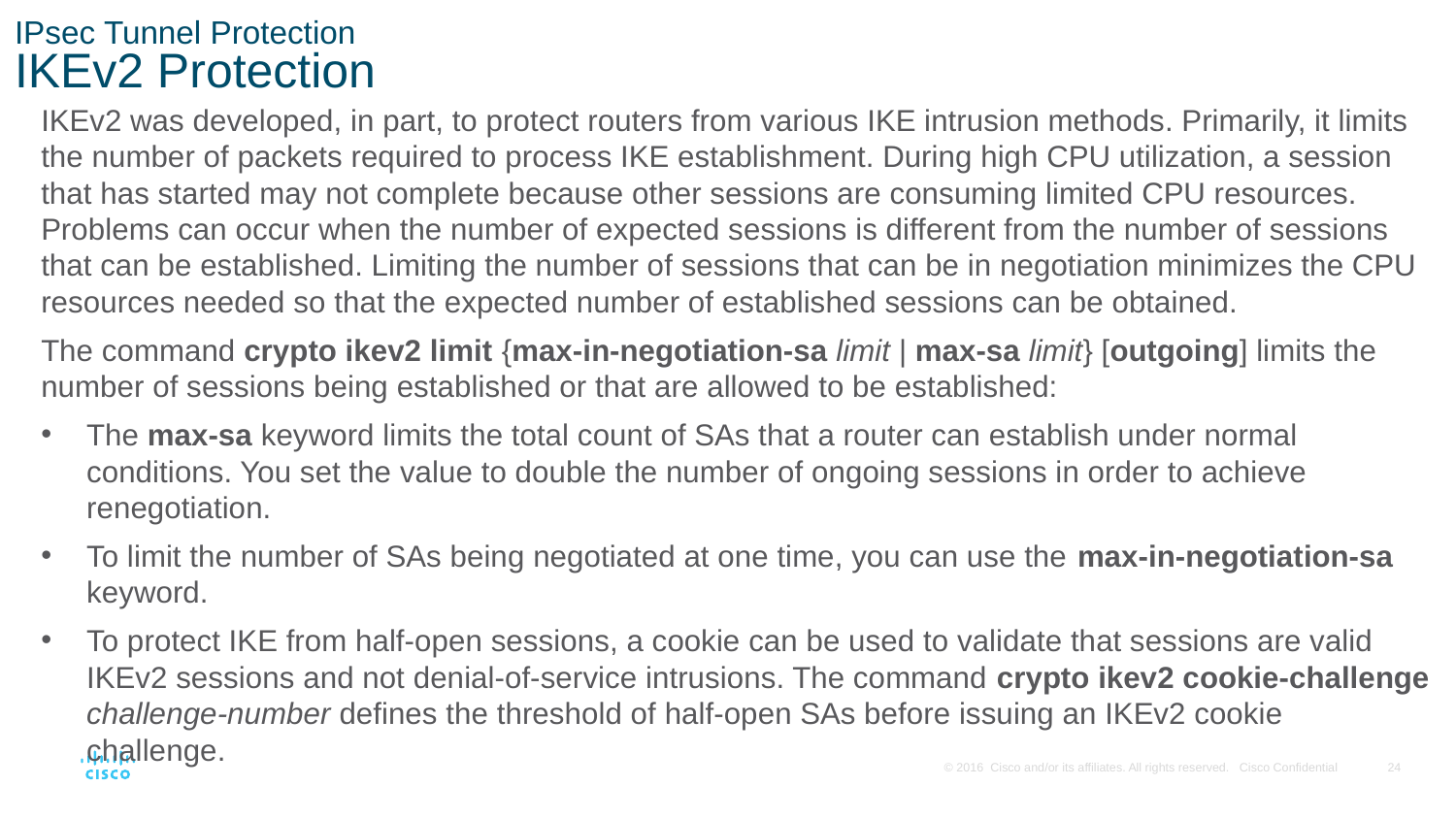

# IPsec Tunnel Protection IKEv2 Protection
IKEv2 was developed, in part, to protect routers from various IKE intrusion methods. Primarily, it limits the number of packets required to process IKE establishment. During high CPU utilization, a session that has started may not complete because other sessions are consuming limited CPU resources. Problems can occur when the number of expected sessions is different from the number of sessions that can be established. Limiting the number of sessions that can be in negotiation minimizes the CPU resources needed so that the expected number of established sessions can be obtained.
The command crypto ikev2 limit {max-in-negotiation-sa limit | max-sa limit} [outgoing] limits the number of sessions being established or that are allowed to be established:
The max-sa keyword limits the total count of SAs that a router can establish under normal conditions. You set the value to double the number of ongoing sessions in order to achieve renegotiation.
To limit the number of SAs being negotiated at one time, you can use the max-in-negotiation-sa keyword.
To protect IKE from half-open sessions, a cookie can be used to validate that sessions are valid IKEv2 sessions and not denial-of-service intrusions. The command crypto ikev2 cookie-challenge challenge-number defines the threshold of half-open SAs before issuing an IKEv2 cookie challenge.